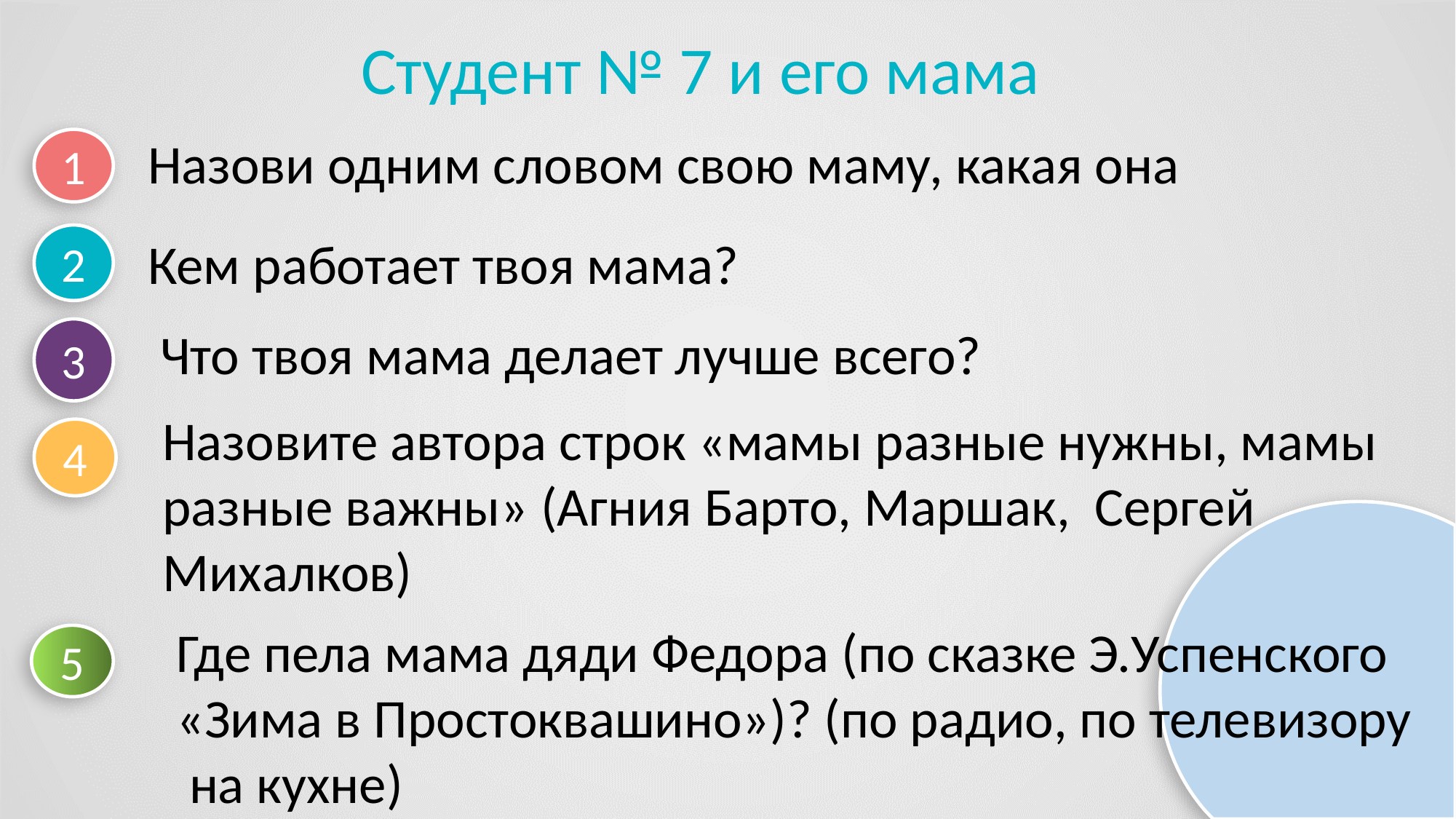

Студент № 7 и его мама
Назови одним словом свою маму, какая она
1
Кем работает твоя мама?
2
Что твоя мама делает лучше всего?
3
Назовите автора строк «мамы разные нужны, мамы разные важны» (Агния Барто, Маршак,  Сергей Михалков)
4

Где пела мама дяди Федора (по сказке Э.Успенского «Зима в Простоквашино»)? (по радио, по телевизору
 на кухне)
5